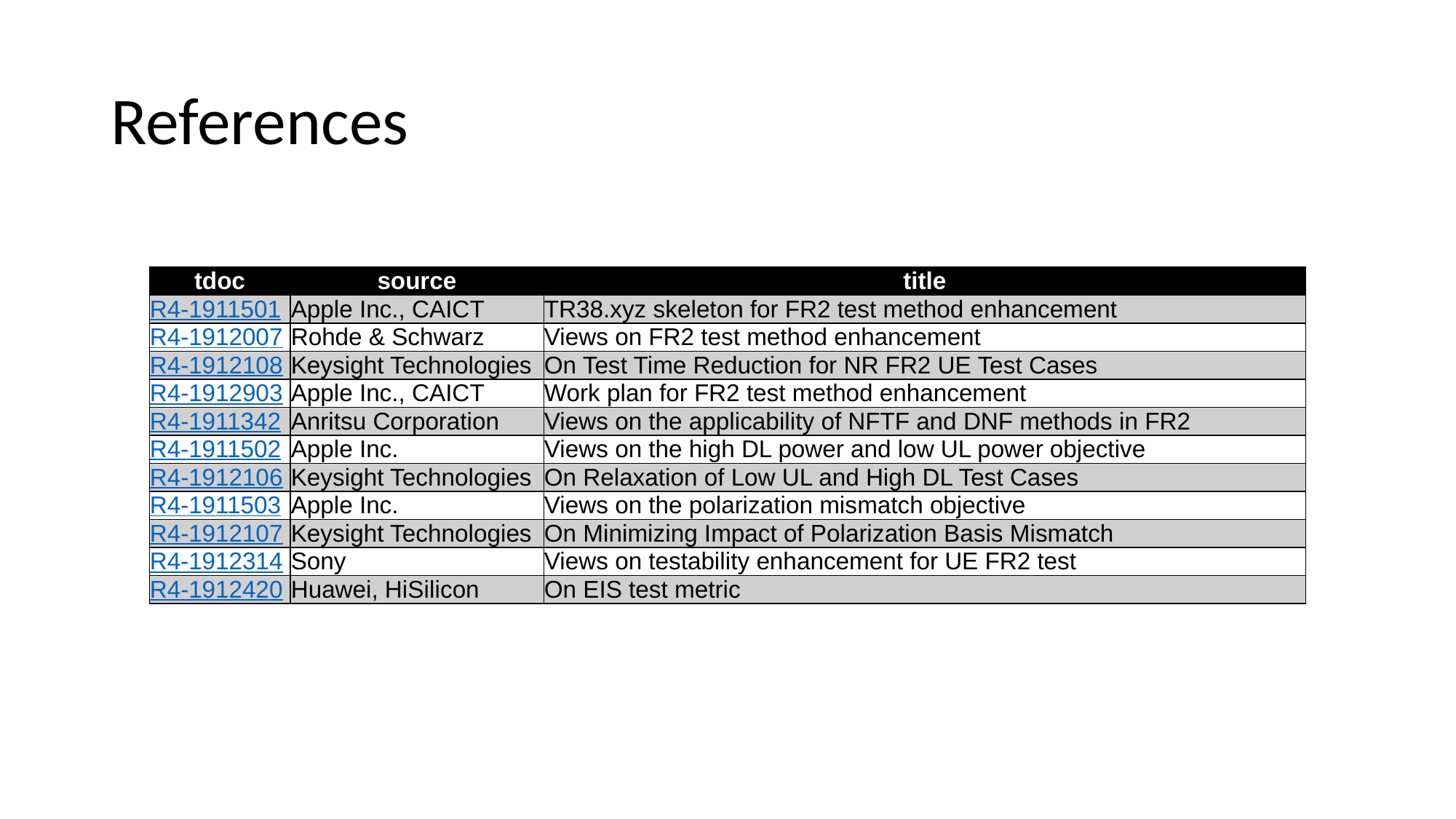

# References
| tdoc | source | title |
| --- | --- | --- |
| R4-1911501 | Apple Inc., CAICT | TR38.xyz skeleton for FR2 test method enhancement |
| R4-1912007 | Rohde & Schwarz | Views on FR2 test method enhancement |
| R4-1912108 | Keysight Technologies | On Test Time Reduction for NR FR2 UE Test Cases |
| R4-1912903 | Apple Inc., CAICT | Work plan for FR2 test method enhancement |
| R4-1911342 | Anritsu Corporation | Views on the applicability of NFTF and DNF methods in FR2 |
| R4-1911502 | Apple Inc. | Views on the high DL power and low UL power objective |
| R4-1912106 | Keysight Technologies | On Relaxation of Low UL and High DL Test Cases |
| R4-1911503 | Apple Inc. | Views on the polarization mismatch objective |
| R4-1912107 | Keysight Technologies | On Minimizing Impact of Polarization Basis Mismatch |
| R4-1912314 | Sony | Views on testability enhancement for UE FR2 test |
| R4-1912420 | Huawei, HiSilicon | On EIS test metric |